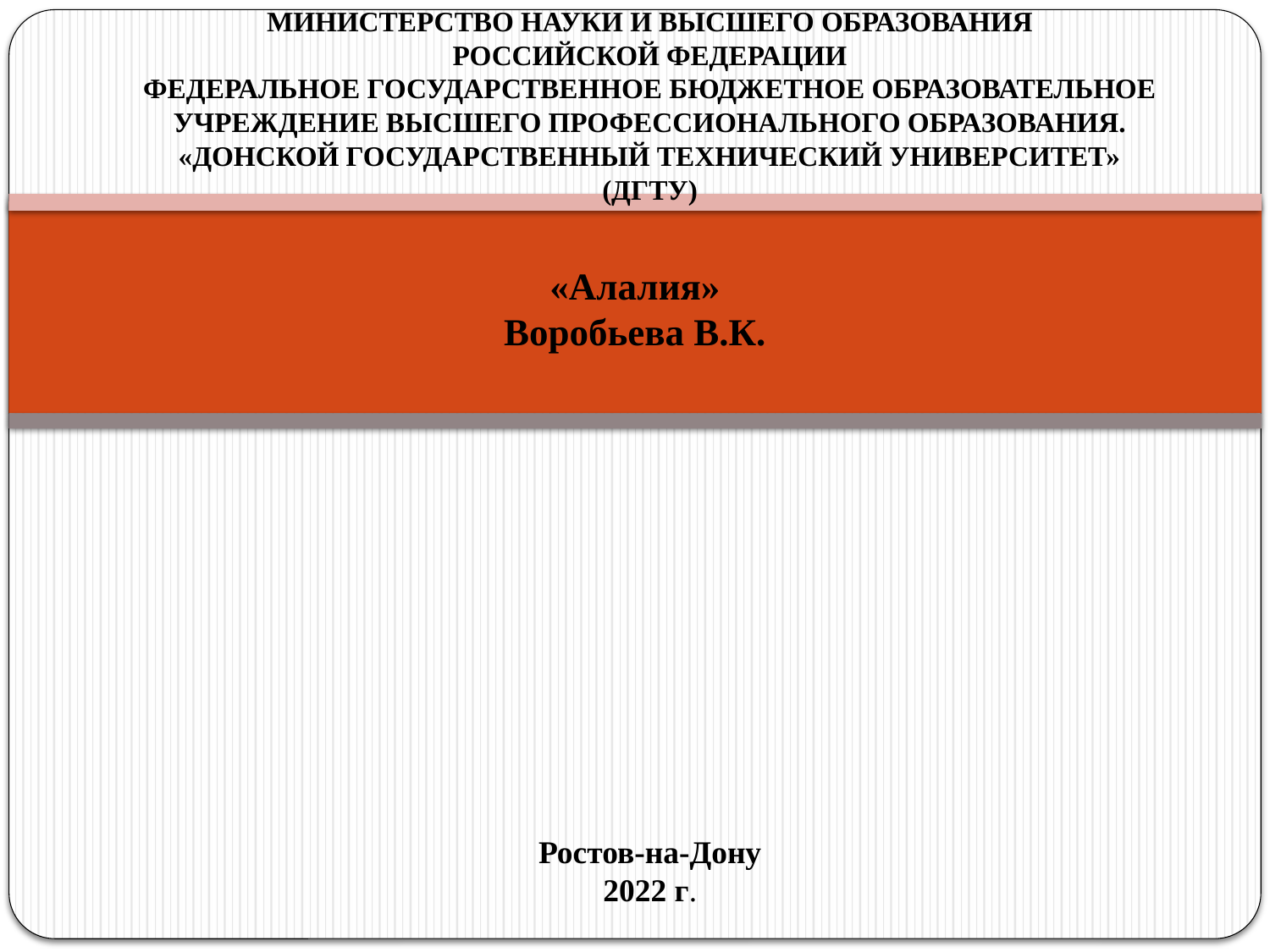

МИНИСТЕРСТВО НАУКИ И ВЫСШЕГО ОБРАЗОВАНИЯ
РОССИЙСКОЙ ФЕДЕРАЦИИ
ФЕДЕРАЛЬНОЕ ГОСУДАРСТВЕННОЕ БЮДЖЕТНОЕ ОБРАЗОВАТЕЛЬНОЕ УЧРЕЖДЕНИЕ ВЫСШЕГО ПРОФЕССИОНАЛЬНОГО ОБРАЗОВАНИЯ.
«ДОНСКОЙ ГОСУДАРСТВЕННЫЙ ТЕХНИЧЕСКИЙ УНИВЕРСИТЕТ»
(ДГТУ)
# «Алалия» Воробьева В.К.

Ростов-на-Дону
2022 г.